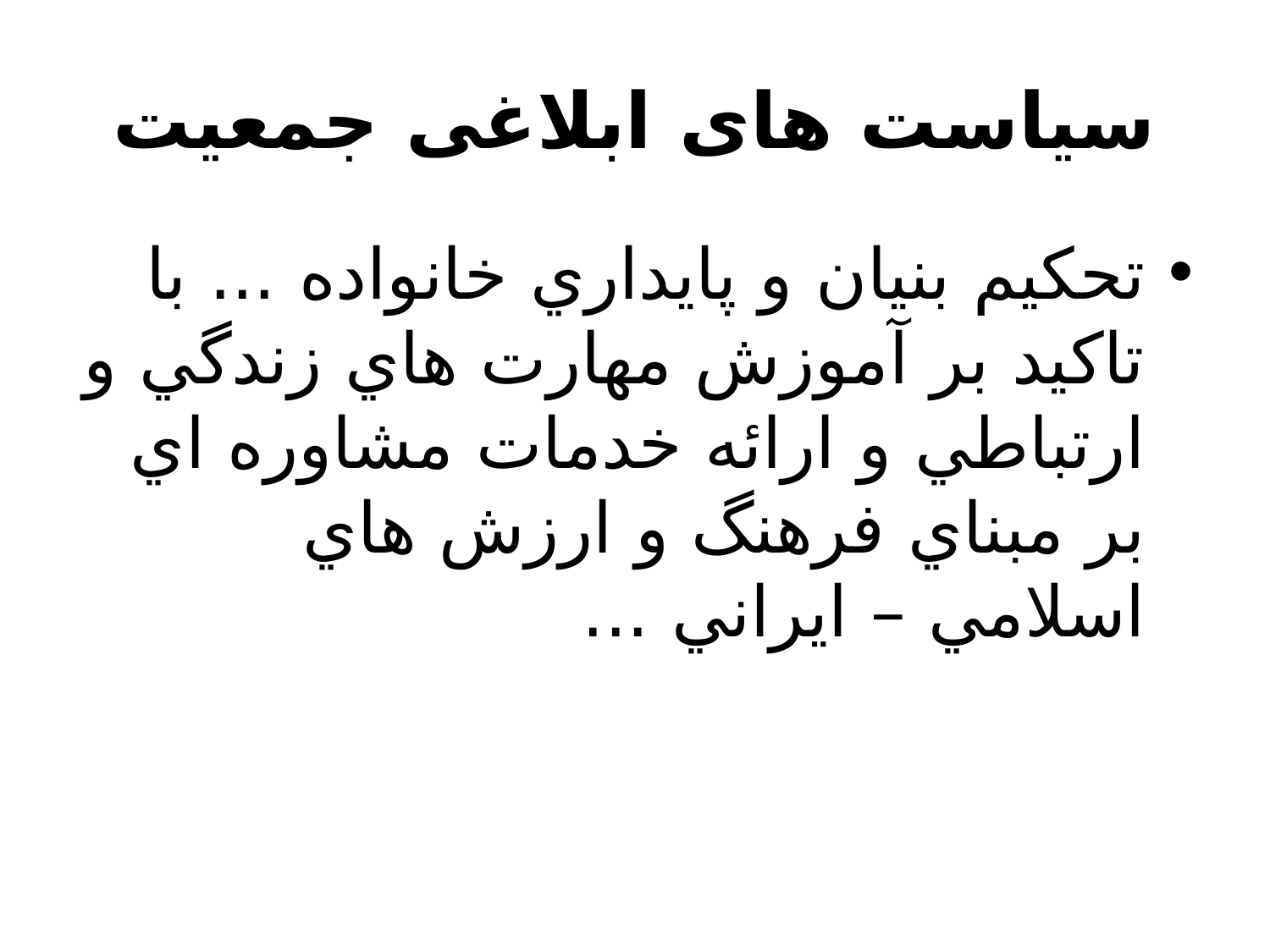

# سیاست های ابلاغی جمعیت
تحكيم بنيان و پايداري خانواده ... با تاكيد بر آموزش مهارت هاي زندگي و ارتباطي و ارائه خدمات مشاوره اي بر مبناي فرهنگ و ارزش هاي اسلامي – ايراني ...